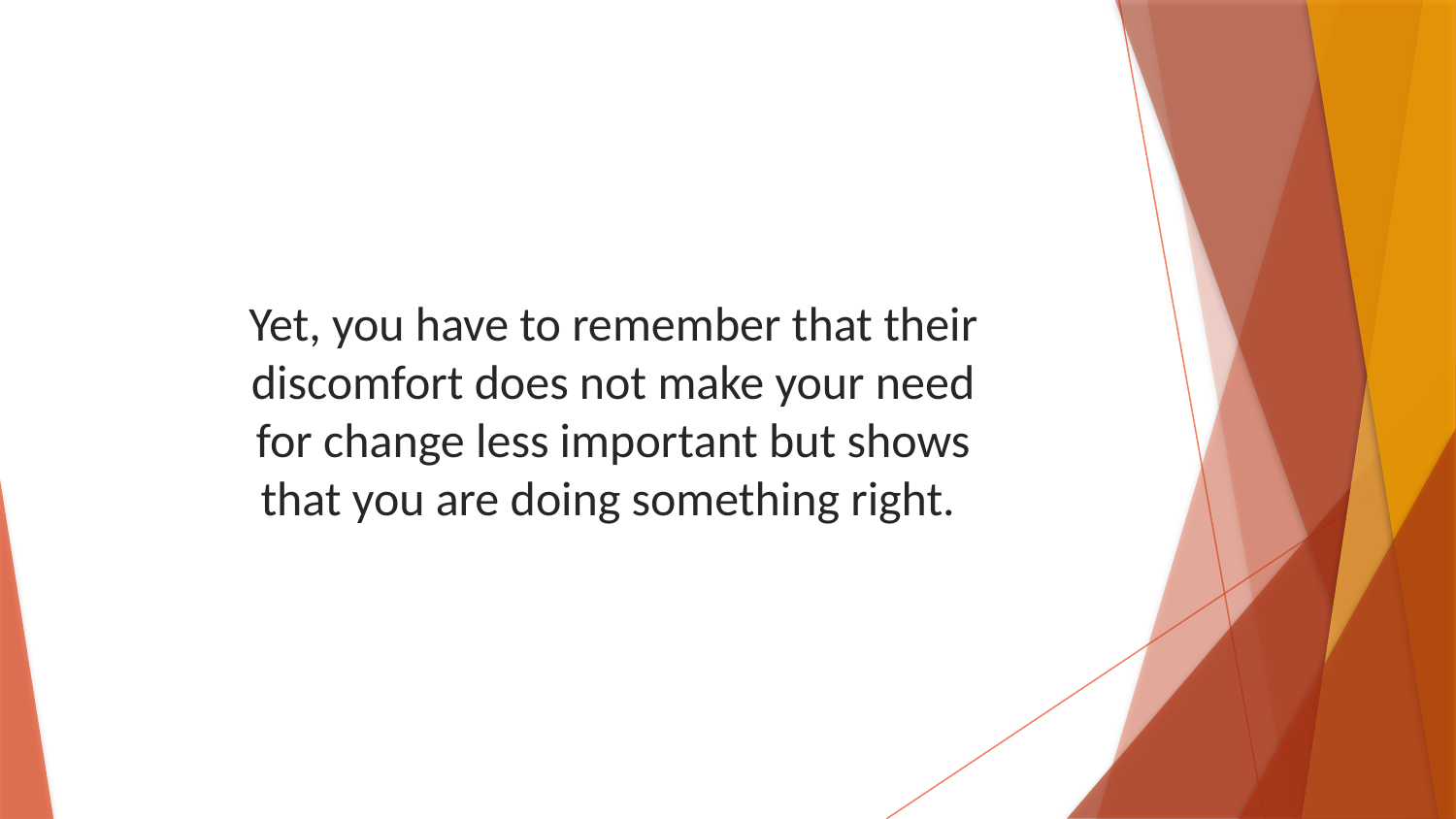

Yet, you have to remember that their discomfort does not make your need for change less important but shows that you are doing something right.